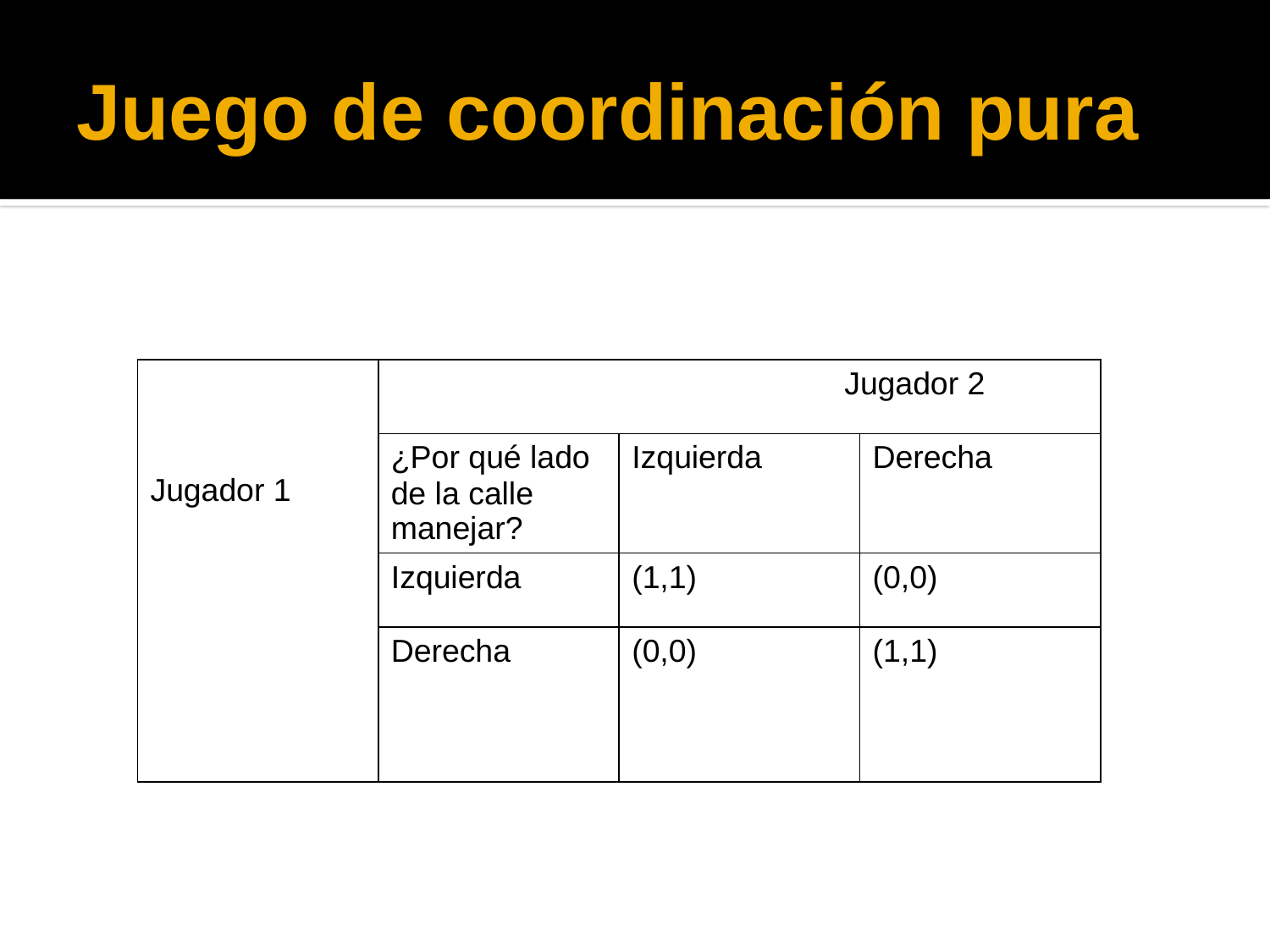

# Juego de coordinación pura
| Jugador 1 | Jugador 2 |  |  |
| --- | --- | --- | --- |
|  | ¿Por qué lado de la calle manejar? | Izquierda | Derecha |
|  | Izquierda | (1,1) | (0,0) |
|  | Derecha | (0,0) | (1,1) |